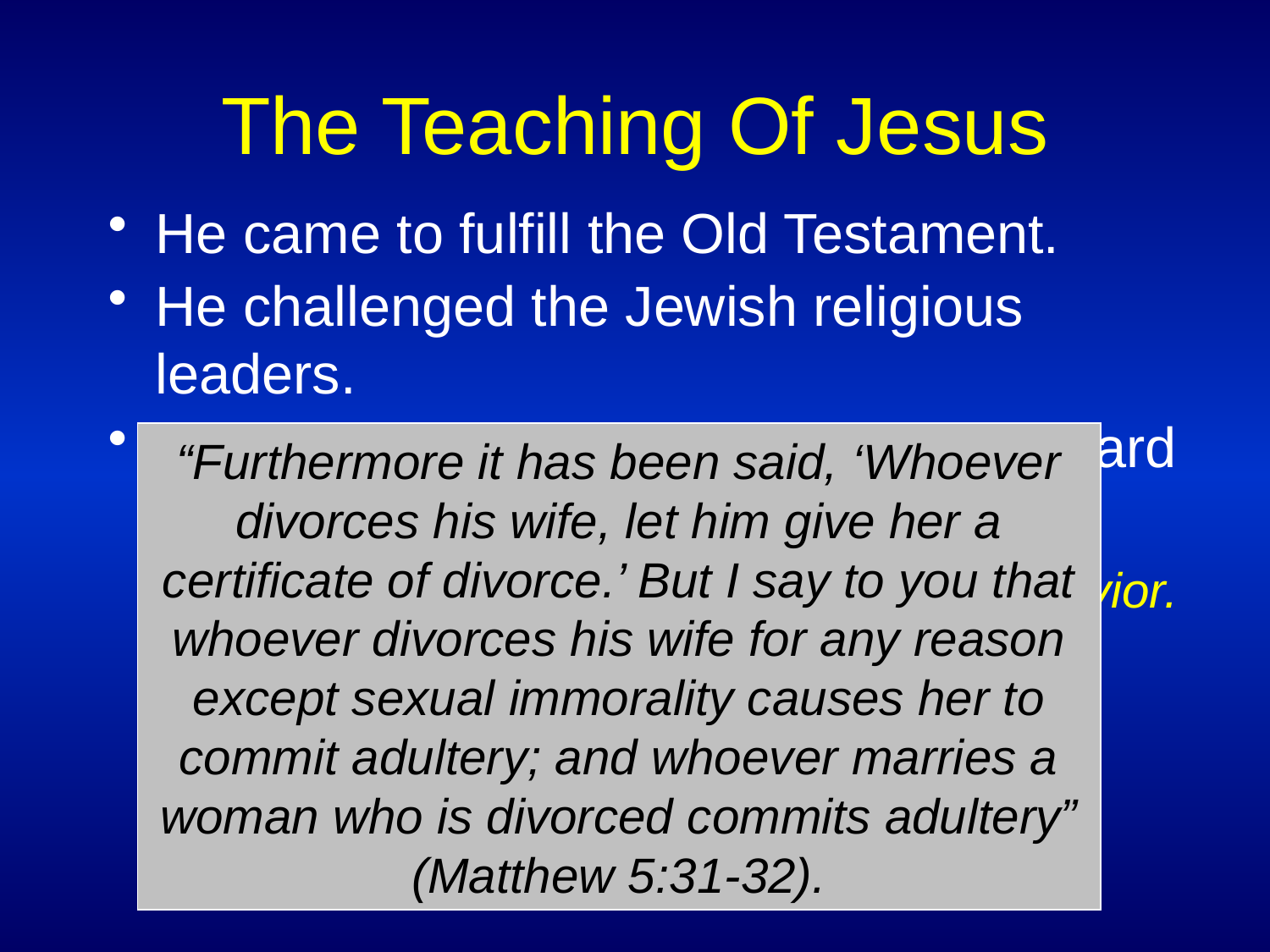

# The Teaching Of Jesus
He came to fulfill the Old Testament.
He challenged the Jewish religious leaders.
He presented the highest moral standard the world has ever seen.
	Morals– principles of right and wrong behavior.
“Furthermore it has been said, ‘Whoever divorces his wife, let him give her a certificate of divorce.’ But I say to you that whoever divorces his wife for any reason except sexual immorality causes her to commit adultery; and whoever marries a woman who is divorced commits adultery” (Matthew 5:31-32).